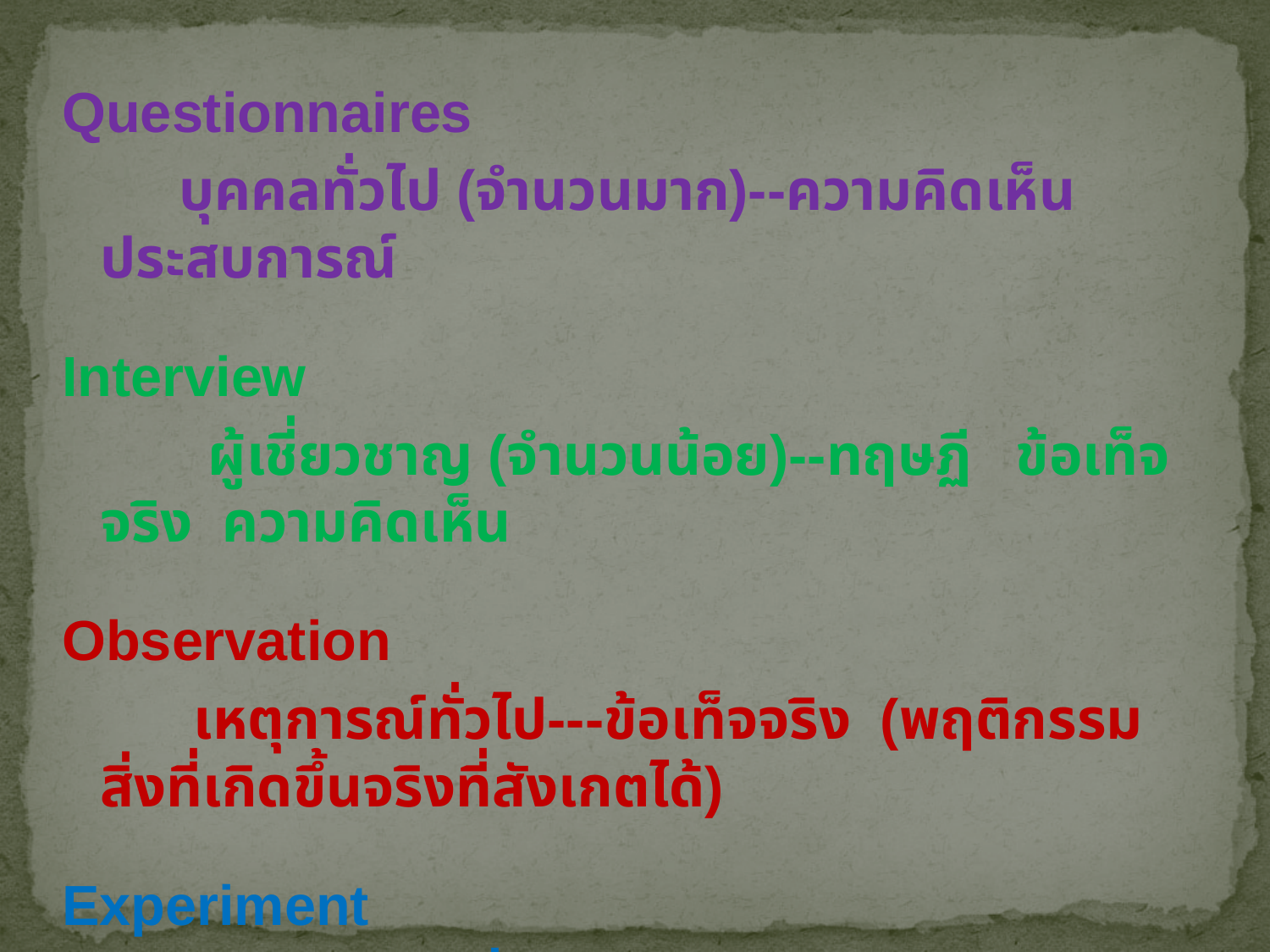

Questionnaires
        บุคคลทั่วไป (จำนวนมาก)--ความคิดเห็น ประสบการณ์

Interview
          ผู้เชี่ยวชาญ (จำนวนน้อย)--ทฤษฏี   ข้อเท็จจริง  ความคิดเห็น

Observation
         เหตุการณ์ทั่วไป---ข้อเท็จจริง  (พฤติกรรม  สิ่งที่เกิดขึ้นจริงที่สังเกตได้)

Experiment
          การทดลองสิ่งใหม่---ผลการทดลอง